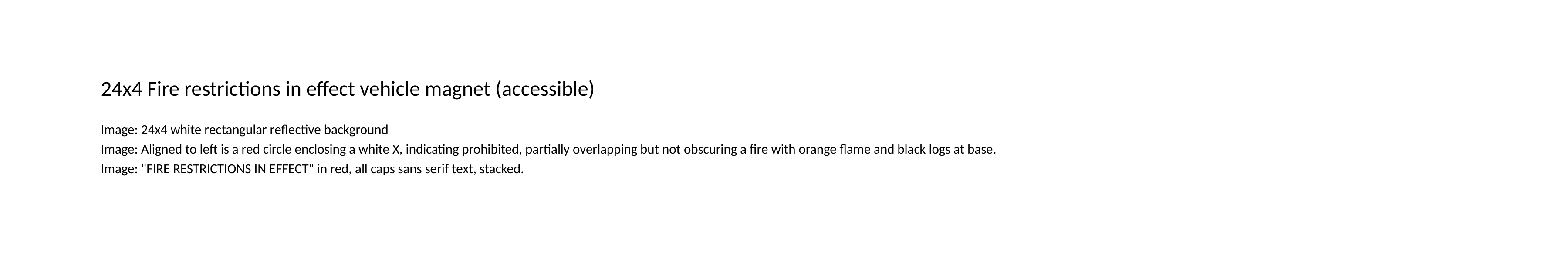

# 24x4 Fire restrictions in effect vehicle magnet (accessible)
Image: 24x4 white rectangular reflective background
Image: Aligned to left is a red circle enclosing a white X, indicating prohibited, partially overlapping but not obscuring a fire with orange flame and black logs at base.
Image: "FIRE RESTRICTIONS IN EFFECT" in red, all caps sans serif text, stacked.